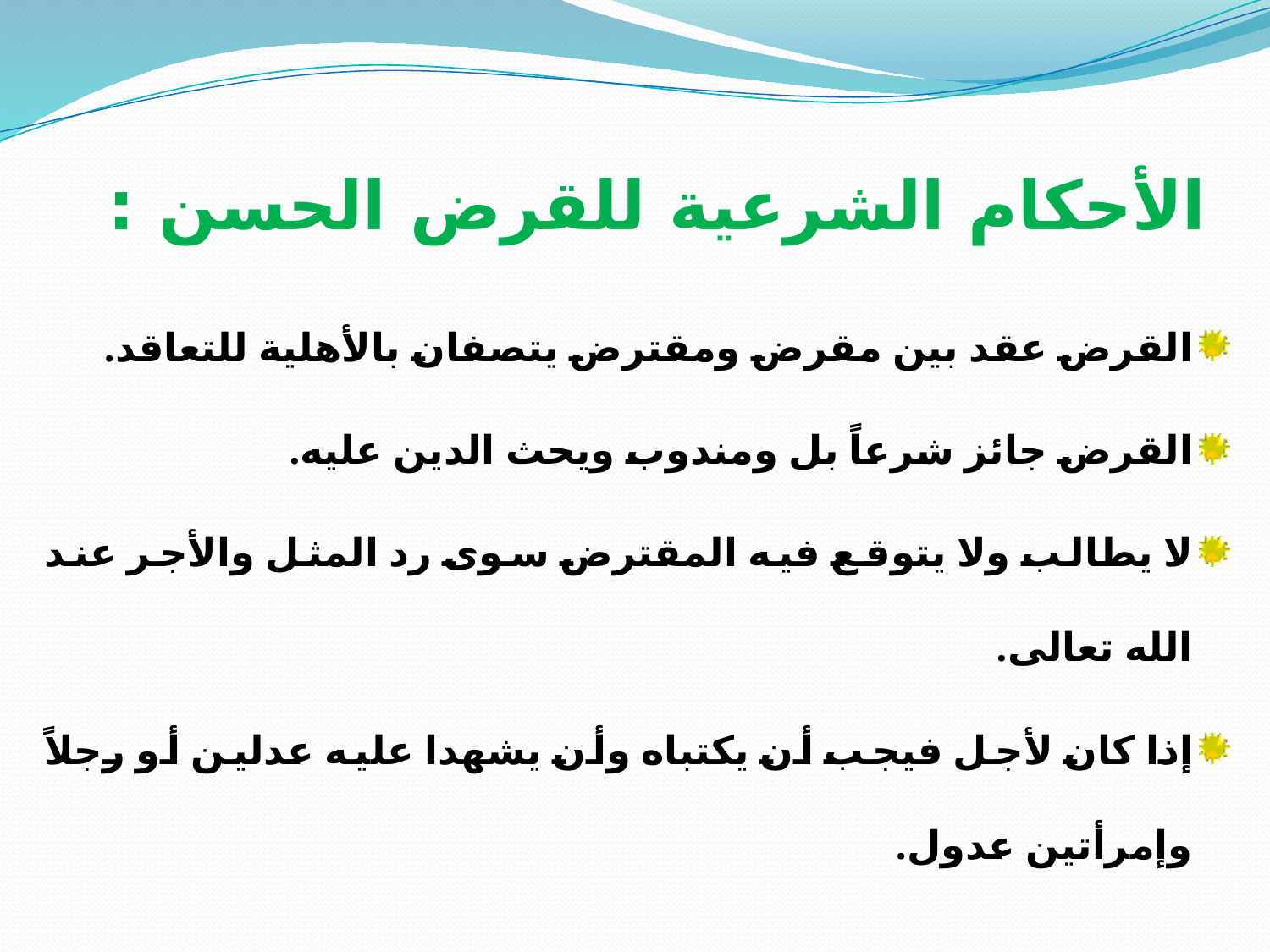

# الأحكام الشرعية للقرض الحسن :
القرض عقد بين مقرض ومقترض يتصفان بالأهلية للتعاقد.
القرض جائز شرعاً بل ومندوب ويحث الدين عليه.
لا يطالب ولا يتوقع فيه المقترض سوى رد المثل والأجر عند الله تعالى.
إذا كان لأجل فيجب أن يكتباه وأن يشهدا عليه عدلين أو رجلاً وإمرأتين عدول.